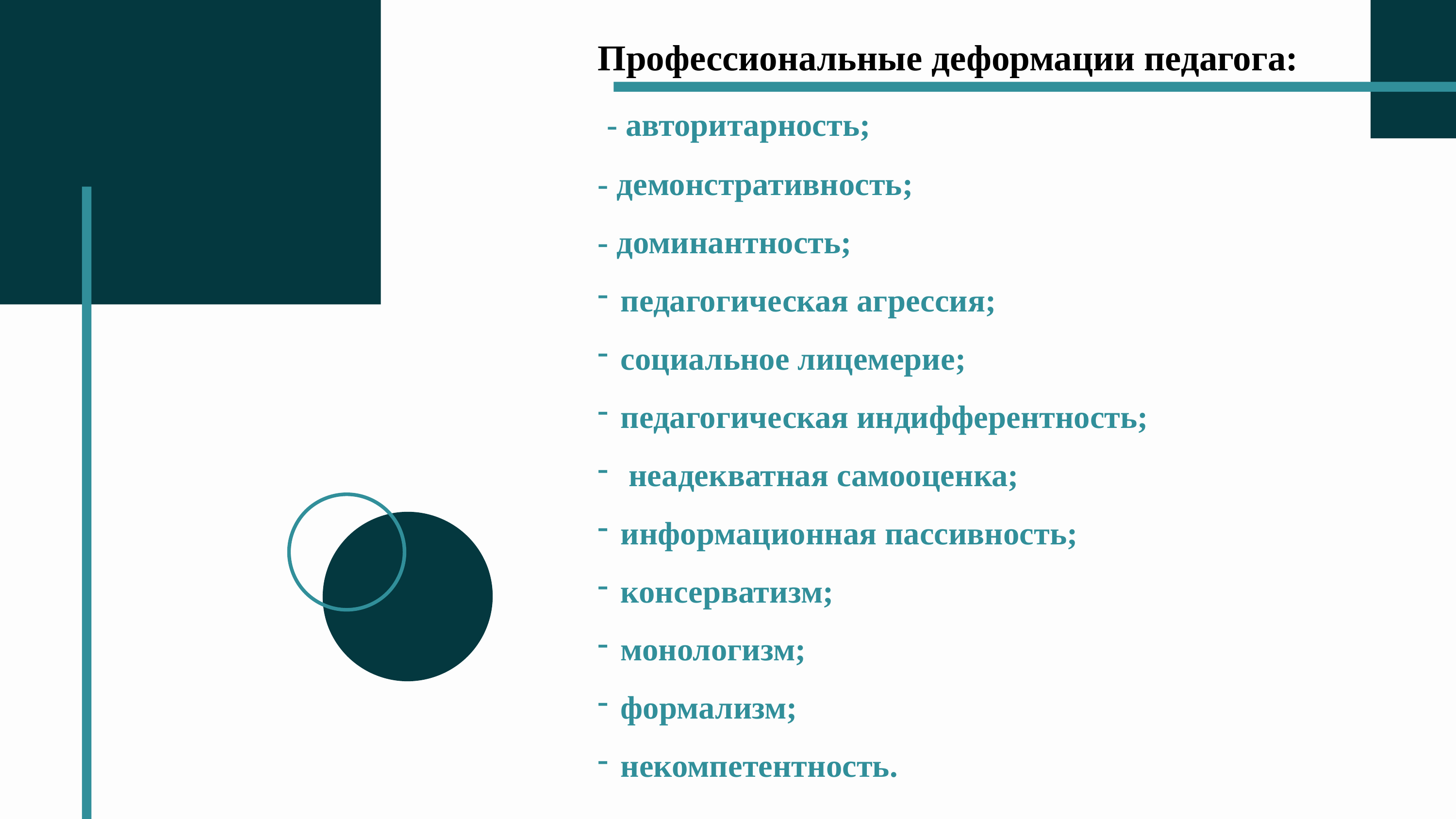

Профессиональные деформации педагога:
 - авторитарность;
- демонстративность;
- доминантность;
педагогическая агрессия;
социальное лицемерие;
педагогическая индифферентность;
 неадекватная самооценка;
информационная пассивность;
консерватизм;
монологизм;
формализм;
некомпетентность.